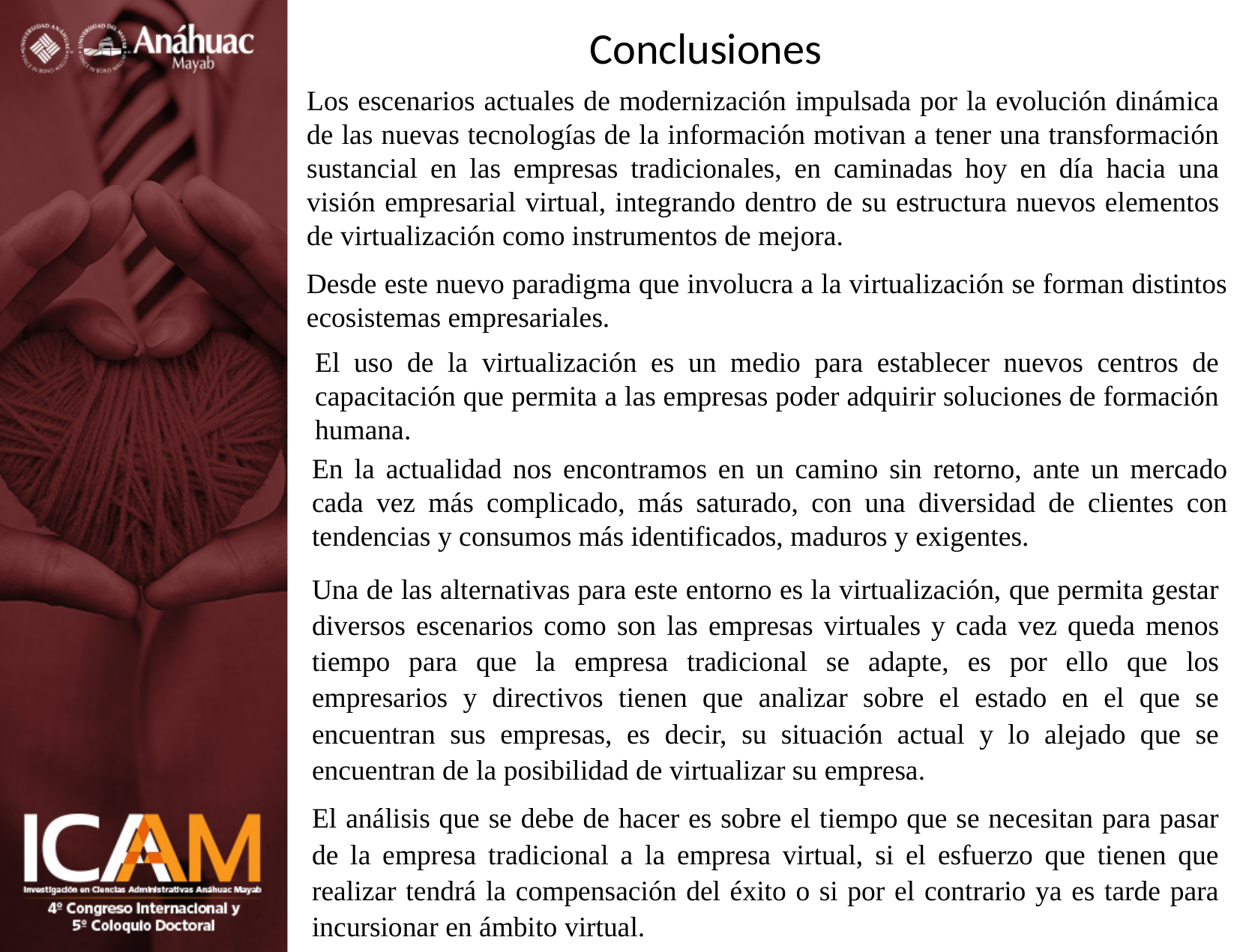

Conclusiones
Los escenarios actuales de modernización impulsada por la evolución dinámica de las nuevas tecnologías de la información motivan a tener una transformación sustancial en las empresas tradicionales, en caminadas hoy en día hacia una visión empresarial virtual, integrando dentro de su estructura nuevos elementos de virtualización como instrumentos de mejora.
Desde este nuevo paradigma que involucra a la virtualización se forman distintos ecosistemas empresariales.
El uso de la virtualización es un medio para establecer nuevos centros de capacitación que permita a las empresas poder adquirir soluciones de formación humana.
En la actualidad nos encontramos en un camino sin retorno, ante un mercado cada vez más complicado, más saturado, con una diversidad de clientes con tendencias y consumos más identificados, maduros y exigentes.
Una de las alternativas para este entorno es la virtualización, que permita gestar diversos escenarios como son las empresas virtuales y cada vez queda menos tiempo para que la empresa tradicional se adapte, es por ello que los empresarios y directivos tienen que analizar sobre el estado en el que se encuentran sus empresas, es decir, su situación actual y lo alejado que se encuentran de la posibilidad de virtualizar su empresa.
El análisis que se debe de hacer es sobre el tiempo que se necesitan para pasar de la empresa tradicional a la empresa virtual, si el esfuerzo que tienen que realizar tendrá la compensación del éxito o si por el contrario ya es tarde para incursionar en ámbito virtual.